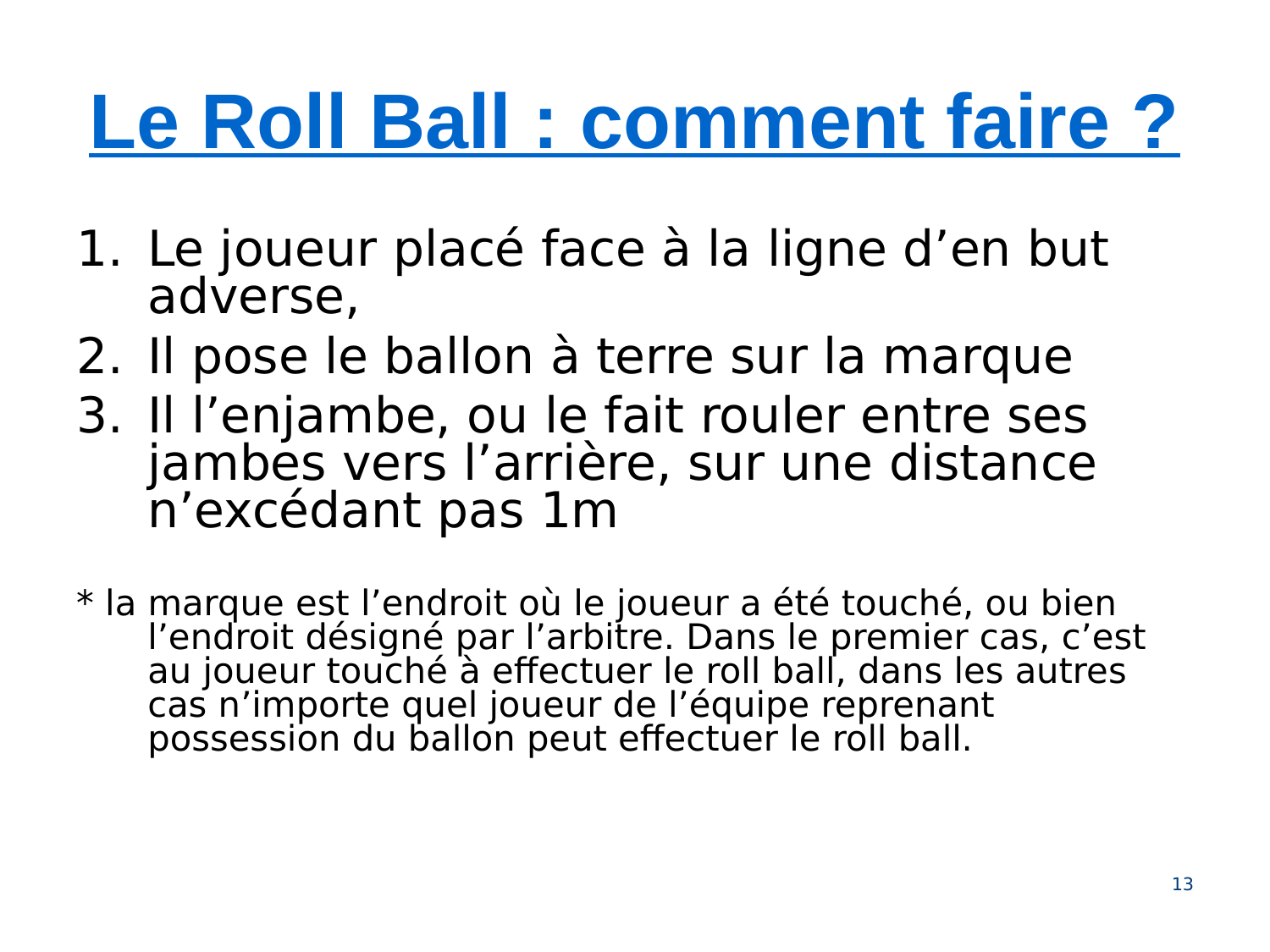

Le Roll Ball : comment faire ?
Le joueur placé face à la ligne d’en but adverse,
Il pose le ballon à terre sur la marque
Il l’enjambe, ou le fait rouler entre ses jambes vers l’arrière, sur une distance n’excédant pas 1m

* la marque est l’endroit où le joueur a été touché, ou bien l’endroit désigné par l’arbitre. Dans le premier cas, c’est au joueur touché à effectuer le roll ball, dans les autres cas n’importe quel joueur de l’équipe reprenant possession du ballon peut effectuer le roll ball.
13